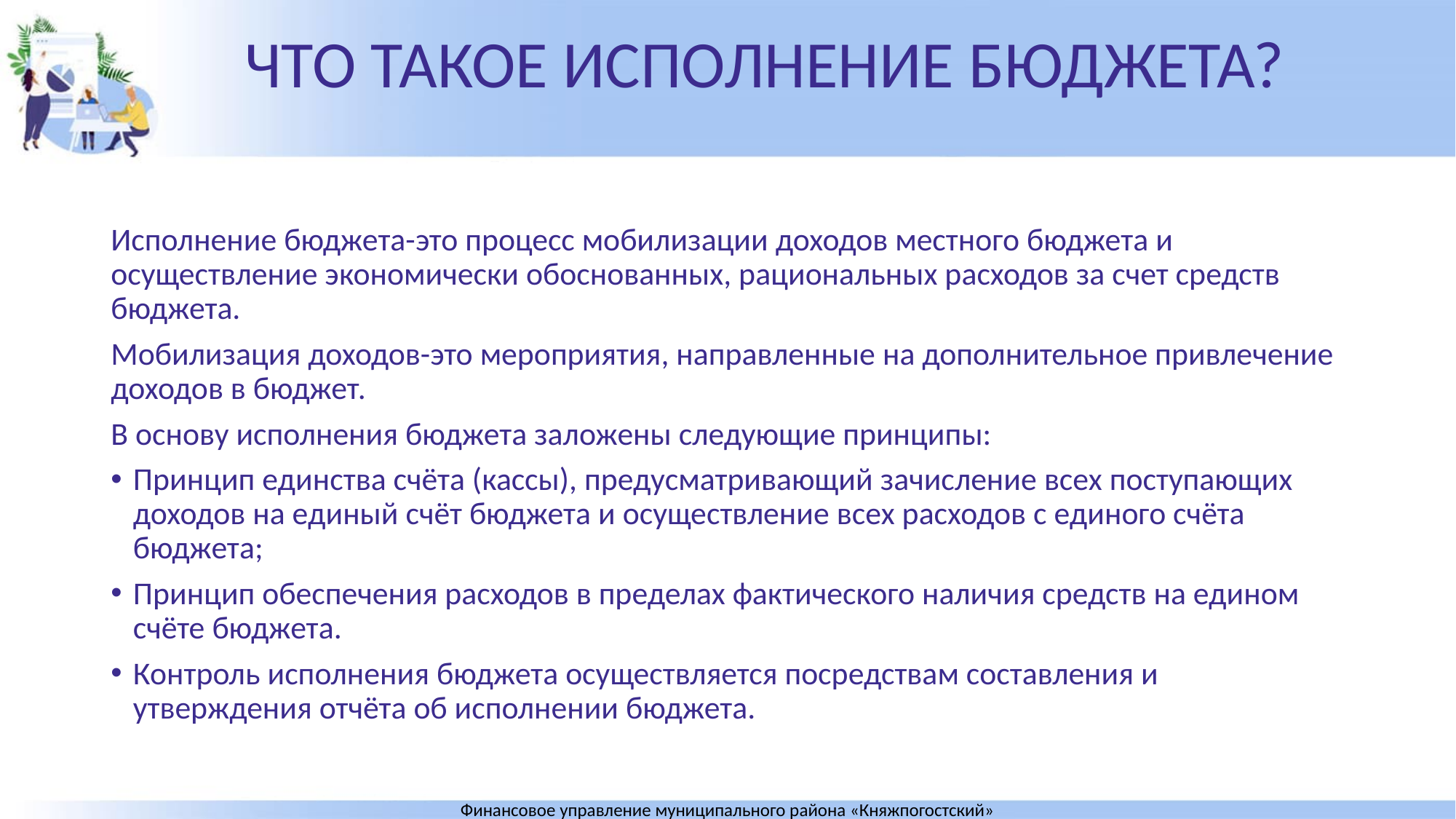

# ЧТО ТАКОЕ ИСПОЛНЕНИЕ БЮДЖЕТА?
Исполнение бюджета-это процесс мобилизации доходов местного бюджета и осуществление экономически обоснованных, рациональных расходов за счет средств бюджета.
Мобилизация доходов-это мероприятия, направленные на дополнительное привлечение доходов в бюджет.
В основу исполнения бюджета заложены следующие принципы:
Принцип единства счёта (кассы), предусматривающий зачисление всех поступающих доходов на единый счёт бюджета и осуществление всех расходов с единого счёта бюджета;
Принцип обеспечения расходов в пределах фактического наличия средств на едином счёте бюджета.
Контроль исполнения бюджета осуществляется посредствам составления и утверждения отчёта об исполнении бюджета.
Финансовое управление муниципального района «Княжпогостский»